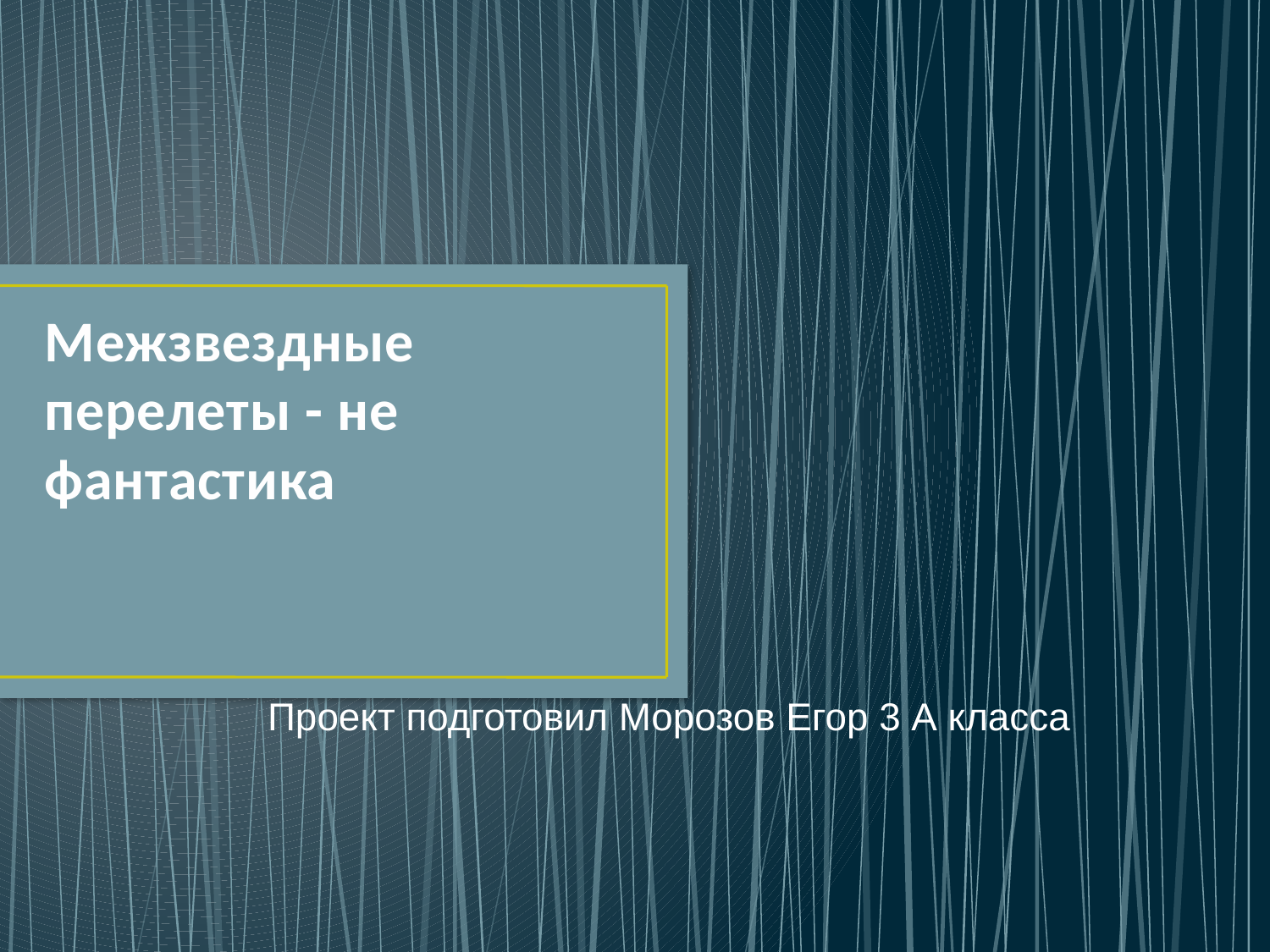

# Межзвездные перелеты - не фантастика
Проект подготовил Морозов Егор 3 А класса